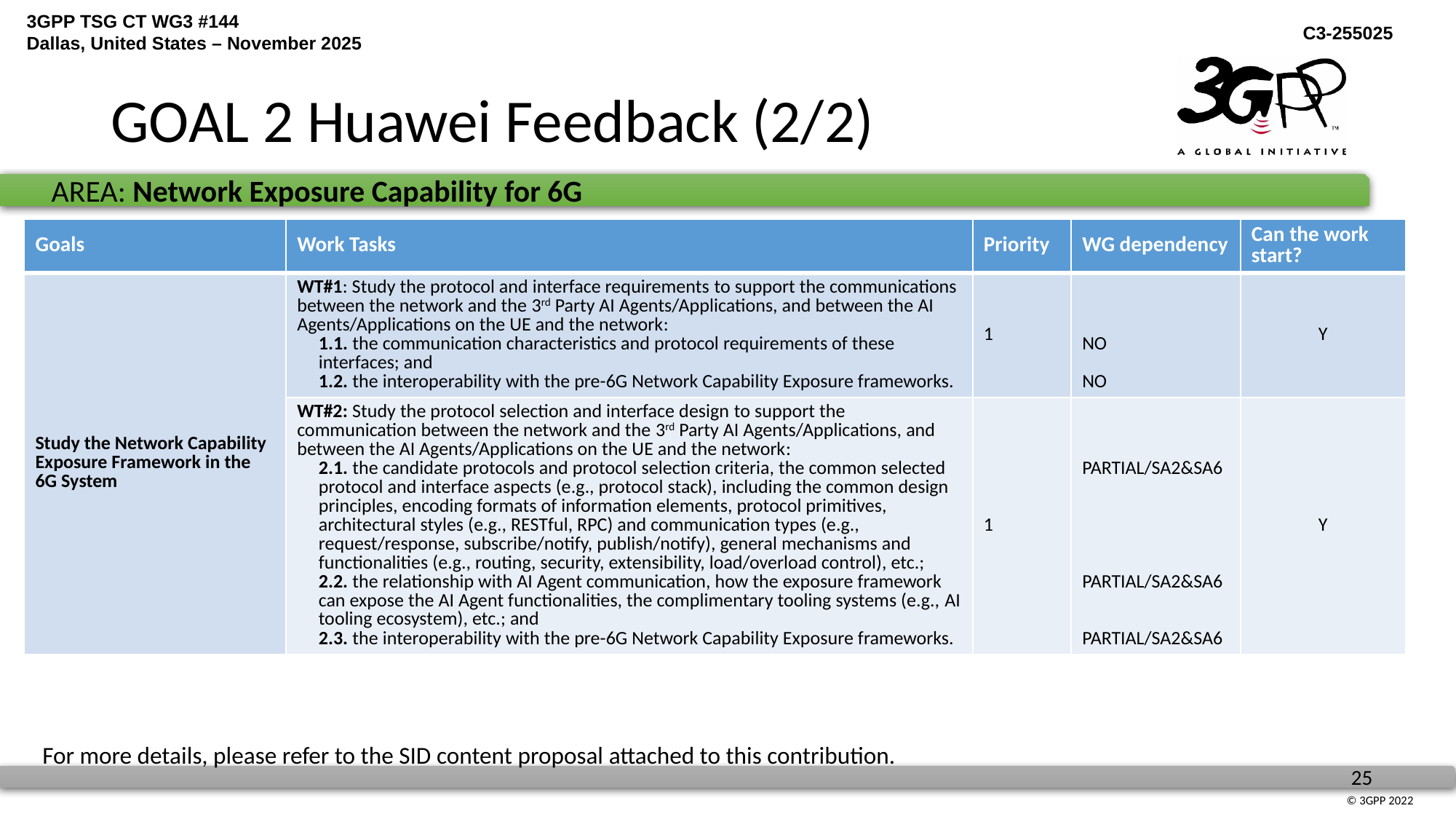

# GOAL 2 Huawei Feedback (2/2)
AREA: Network Exposure Capability for 6G

| Goals | Work Tasks | Priority | WG dependency | Can the work start? |
| --- | --- | --- | --- | --- |
| Study the Network Capability Exposure Framework in the 6G System | WT#1: Study the protocol and interface requirements to support the communications between the network and the 3rd Party AI Agents/Applications, and between the AI Agents/Applications on the UE and the network: 1.1. the communication characteristics and protocol requirements of these interfaces; and 1.2. the interoperability with the pre-6G Network Capability Exposure frameworks. | 1 | NO NO | Y |
|  | WT#2: Study the protocol selection and interface design to support the communication between the network and the 3rd Party AI Agents/Applications, and between the AI Agents/Applications on the UE and the network: 2.1. the candidate protocols and protocol selection criteria, the common selected protocol and interface aspects (e.g., protocol stack), including the common design principles, encoding formats of information elements, protocol primitives, architectural styles (e.g., RESTful, RPC) and communication types (e.g., request/response, subscribe/notify, publish/notify), general mechanisms and functionalities (e.g., routing, security, extensibility, load/overload control), etc.; 2.2. the relationship with AI Agent communication, how the exposure framework can expose the AI Agent functionalities, the complimentary tooling systems (e.g., AI tooling ecosystem), etc.; and 2.3. the interoperability with the pre-6G Network Capability Exposure frameworks. | 1 | PARTIAL/SA2&SA6 PARTIAL/SA2&SA6 PARTIAL/SA2&SA6 | Y |
For more details, please refer to the SID content proposal attached to this contribution.